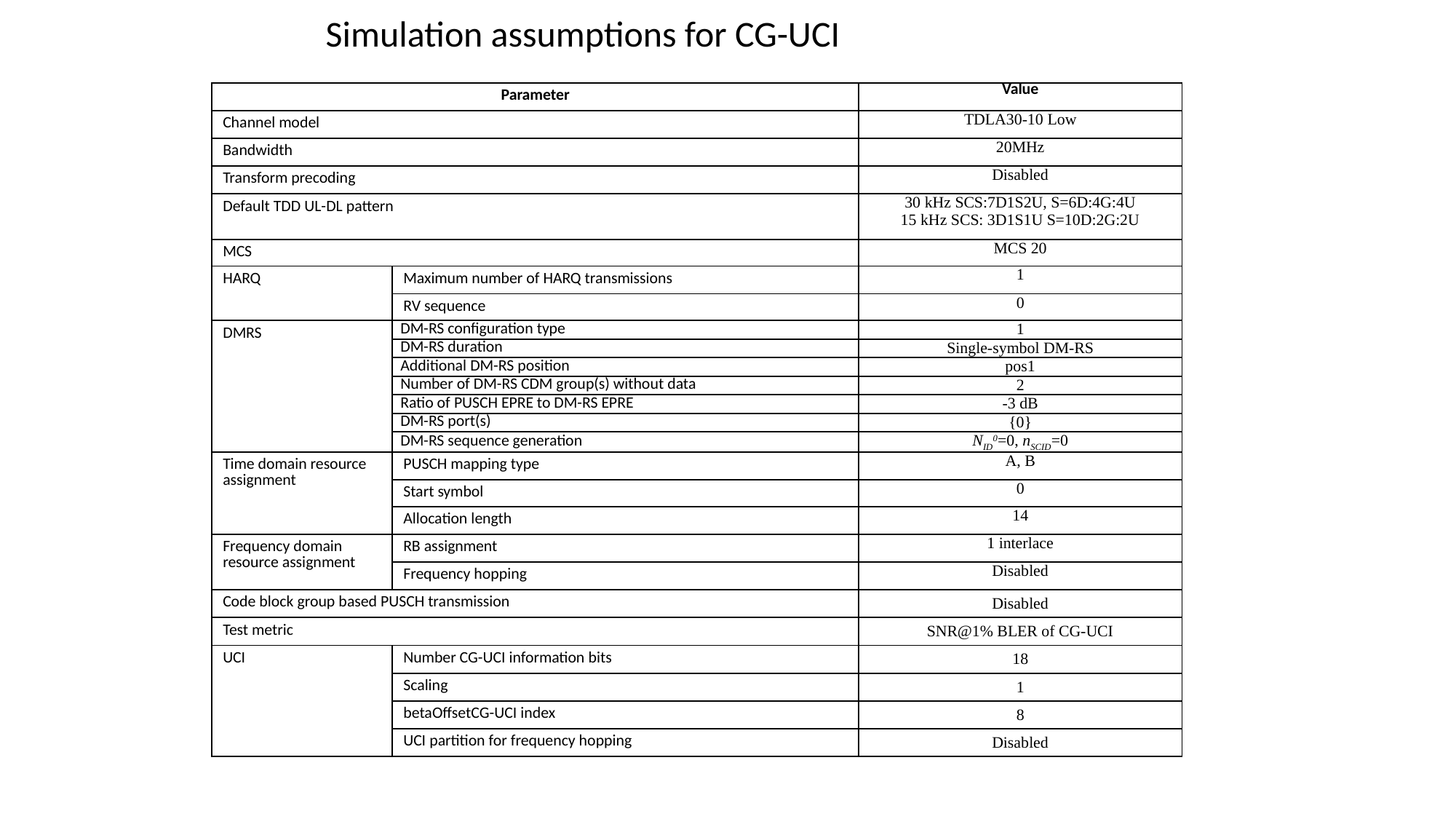

Simulation assumptions for CG-UCI
| Parameter |  | Value |
| --- | --- | --- |
| Channel model |  | TDLA30-10 Low |
| Bandwidth |  | 20MHz |
| Transform precoding |  | Disabled |
| Default TDD UL-DL pattern |  | 30 kHz SCS:7D1S2U, S=6D:4G:4U 15 kHz SCS: 3D1S1U S=10D:2G:2U |
| MCS |  | MCS 20 |
| HARQ | Maximum number of HARQ transmissions | 1 |
|  | RV sequence | 0 |
| DMRS | DM-RS configuration type | 1 |
|  | DM-RS duration | Single-symbol DM-RS |
|  | Additional DM-RS position | pos1 |
|  | Number of DM-RS CDM group(s) without data | 2 |
|  | Ratio of PUSCH EPRE to DM-RS EPRE | -3 dB |
|  | DM-RS port(s) | {0} |
|  | DM-RS sequence generation | NID0=0, nSCID=0 |
| Time domain resource assignment | PUSCH mapping type | A, B |
|  | Start symbol | 0 |
|  | Allocation length | 14 |
| Frequency domain resource assignment | RB assignment | 1 interlace |
|  | Frequency hopping | Disabled |
| Code block group based PUSCH transmission |  | Disabled |
| Test metric |  | SNR@1% BLER of CG-UCI |
| UCI | Number CG-UCI information bits | 18 |
|  | Scaling | 1 |
|  | betaOffsetCG-UCI index | 8 |
|  | UCI partition for frequency hopping | Disabled |